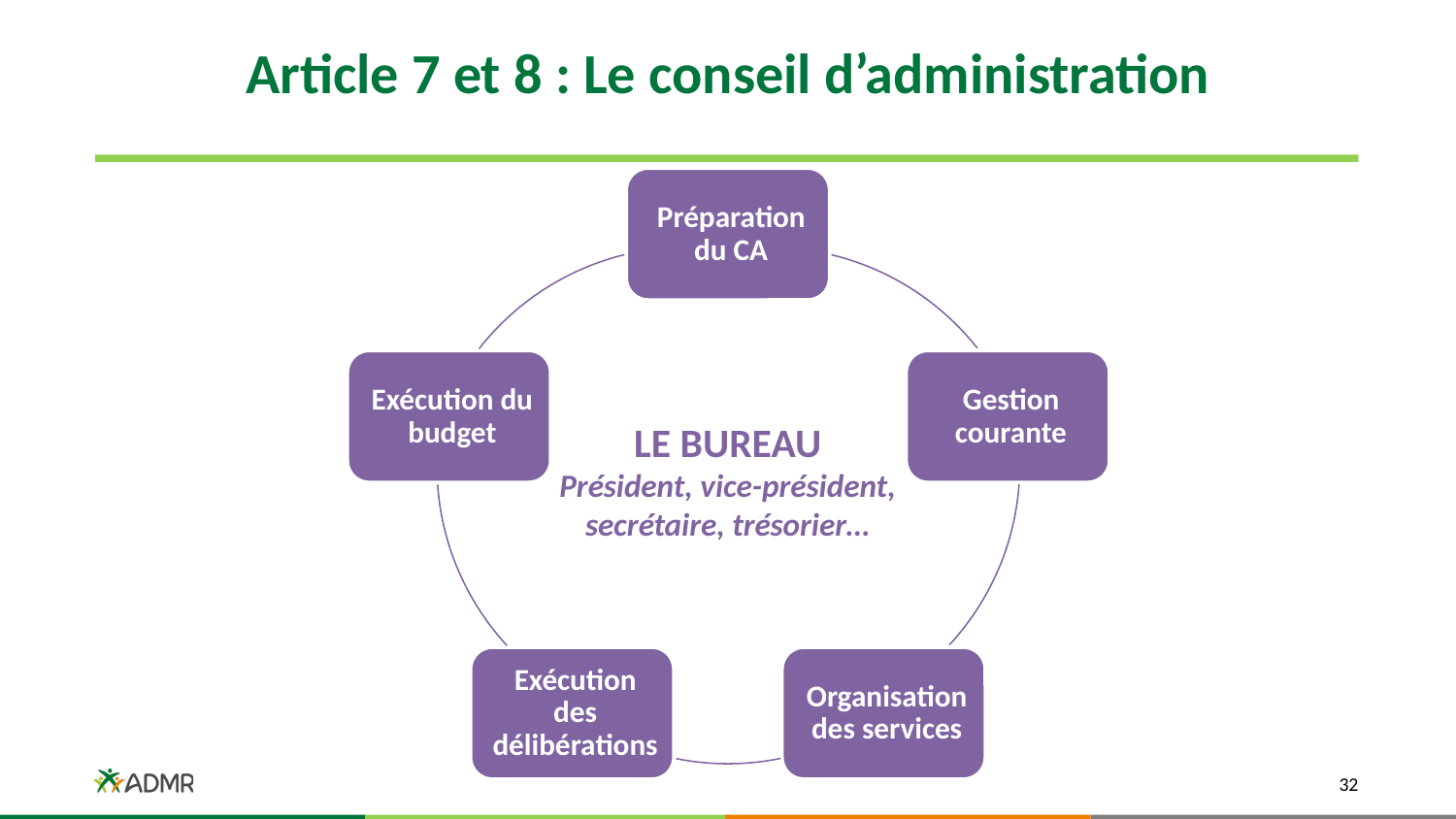

# Article 7 et 8 : Le conseil d’administration
Préparation du CA
Gestion courante
Organisation des services
Exécution des délibérations
Exécution du budget
LE BUREAU
Président, vice-président, secrétaire, trésorier…